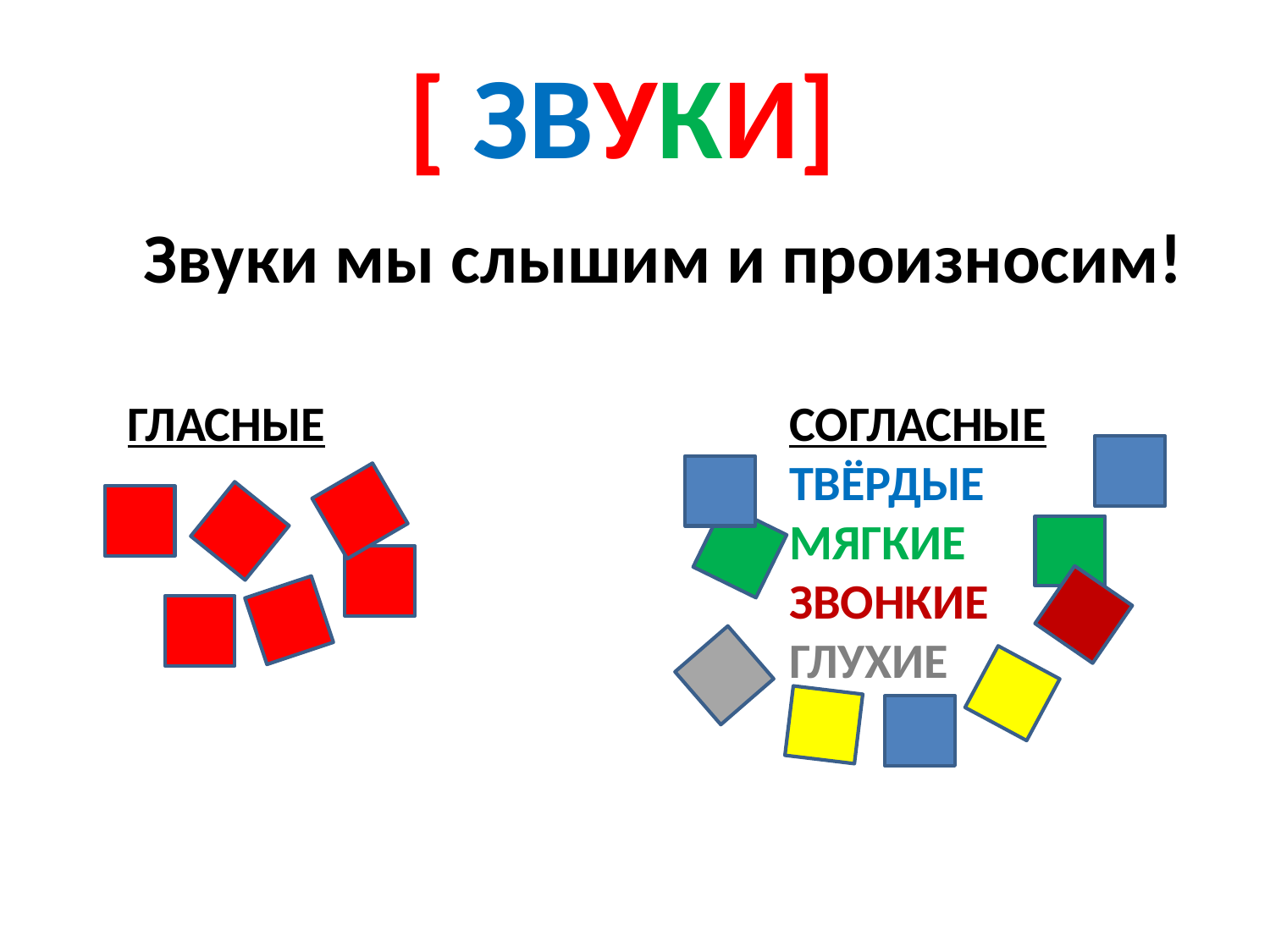

[ ЗВУКИ]

Звуки мы слышим и произносим!
ГЛАСНЫЕ

СОГЛАСНЫЕ
ТВЁРДЫЕ
МЯГКИЕ
ЗВОНКИЕ
ГЛУХИЕ